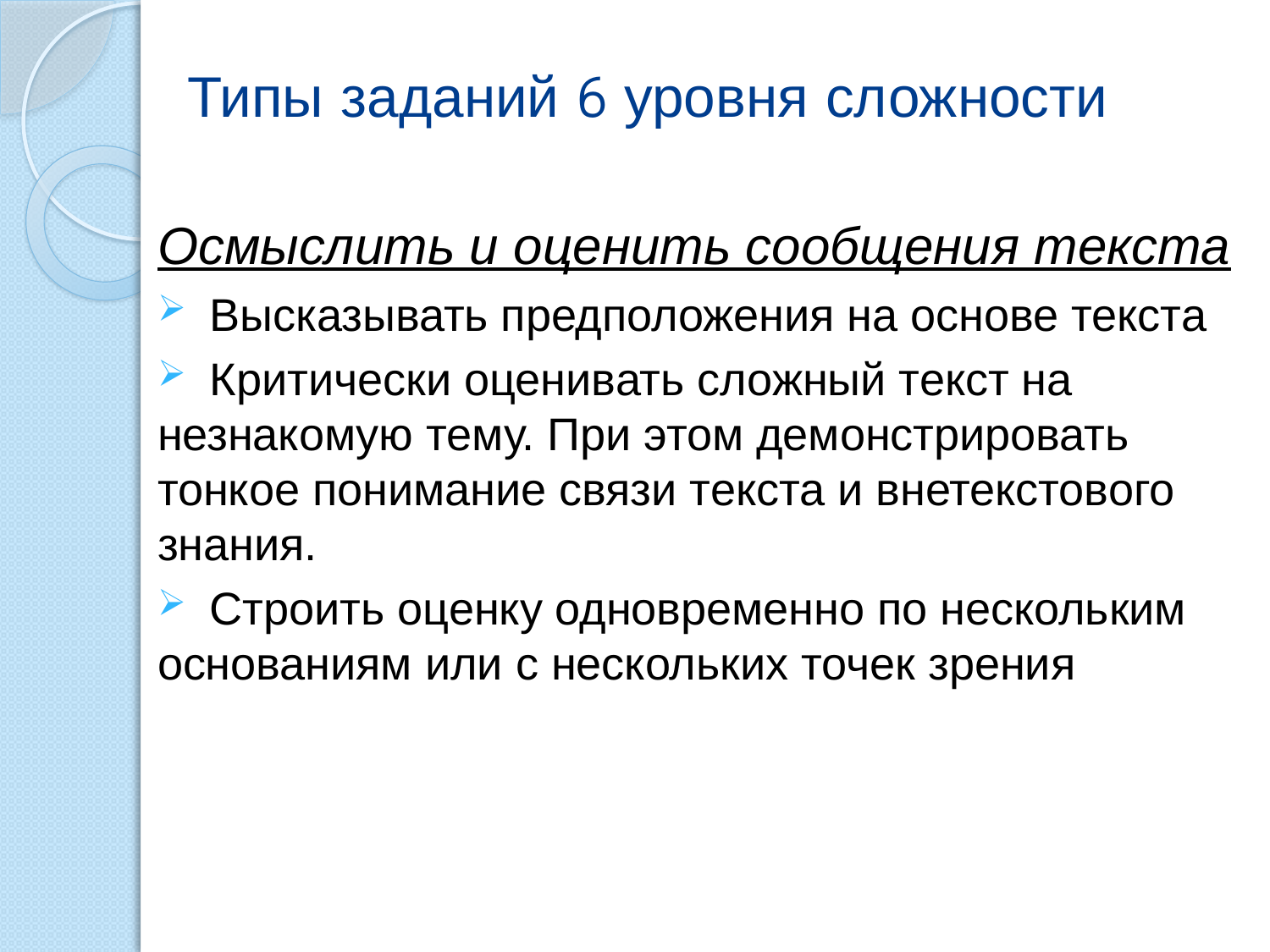

# Типы заданий 6 уровня сложности
Осмыслить и оценить сообщения текста
  Высказывать предположения на основе текста
  Критически оценивать сложный текст на незнакомую тему. При этом демонстрировать тонкое понимание связи текста и внетекстового знания.
  Строить оценку одновременно по нескольким основаниям или с нескольких точек зрения